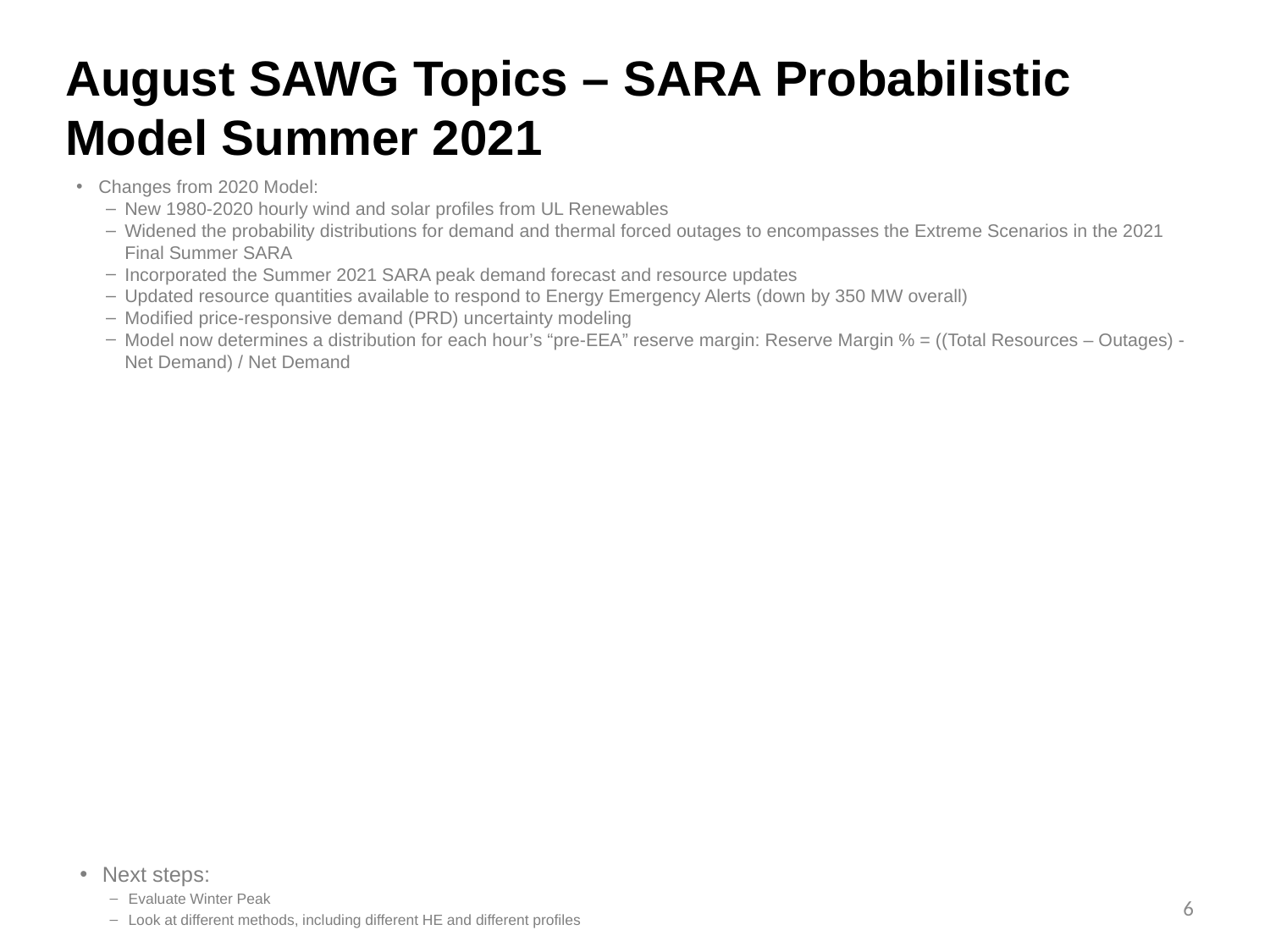

# August SAWG Topics – SARA Probabilistic Model Summer 2021
Changes from 2020 Model:
New 1980-2020 hourly wind and solar profiles from UL Renewables
Widened the probability distributions for demand and thermal forced outages to encompasses the Extreme Scenarios in the 2021 Final Summer SARA
Incorporated the Summer 2021 SARA peak demand forecast and resource updates
Updated resource quantities available to respond to Energy Emergency Alerts (down by 350 MW overall)
Modified price-responsive demand (PRD) uncertainty modeling
Model now determines a distribution for each hour’s “pre-EEA” reserve margin: Reserve Margin % = ((Total Resources – Outages) - Net Demand) / Net Demand

Next steps:
Evaluate Winter Peak
Look at different methods, including different HE and different profiles
6